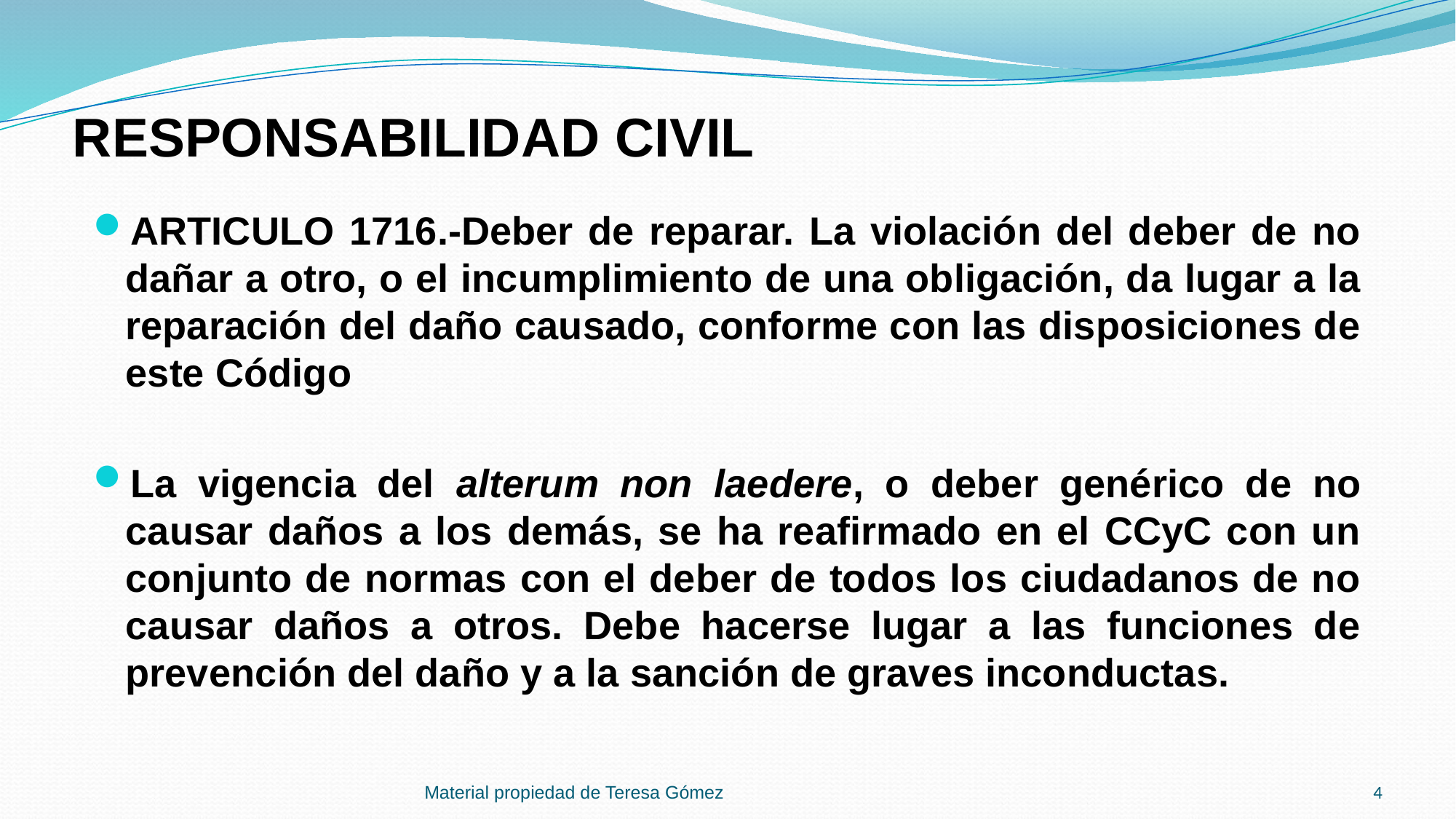

# RESPONSABILIDAD CIVIL
ARTICULO 1716.-Deber de reparar. La violación del deber de no dañar a otro, o el incumplimiento de una obligación, da lugar a la reparación del daño causado, conforme con las disposiciones de este Código

La vigencia del alterum non laedere, o deber genérico de no causar daños a los demás, se ha reafirmado en el CCyC con un conjunto de normas con el deber de todos los ciudadanos de no causar daños a otros. Debe hacerse lugar a las funciones de prevención del daño y a la sanción de graves inconductas.
Material propiedad de Teresa Gómez
4